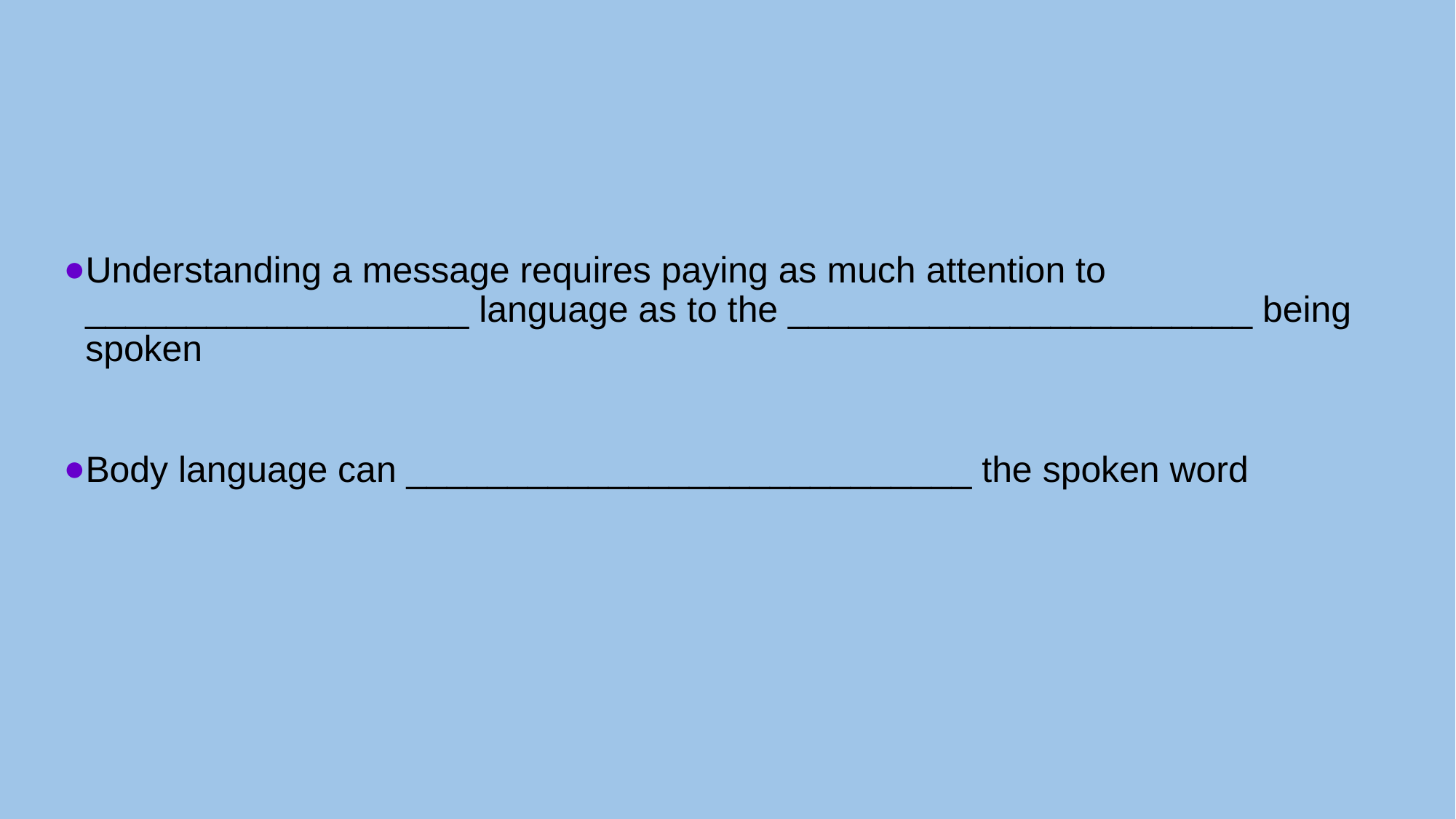

Understanding a message requires paying as much attention to ___________________ language as to the _______________________ being spoken

Body language can ____________________________ the spoken word